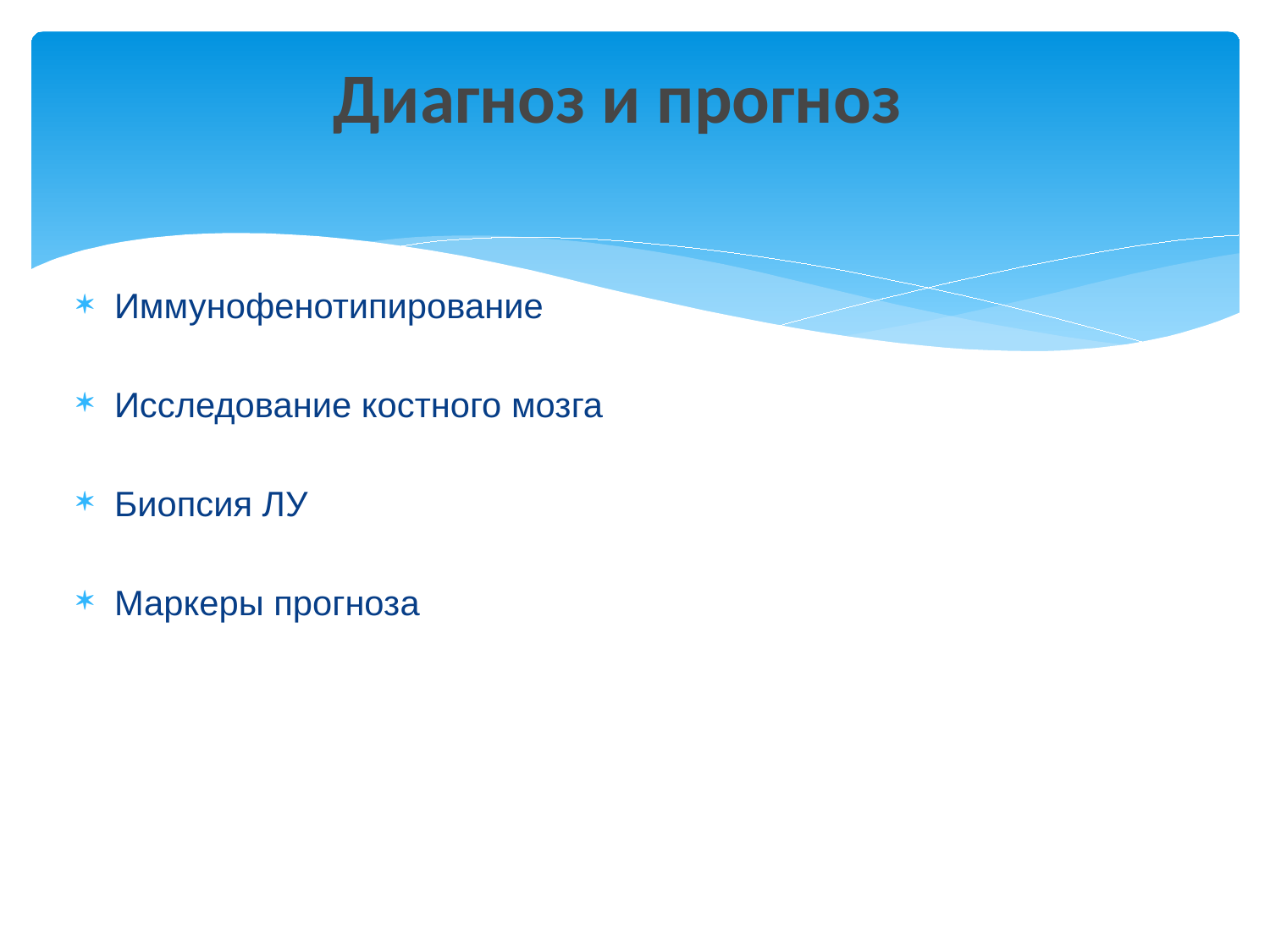

Диагноз и прогноз
Иммунофенотипирование

Исследование костного мозга

Биопсия ЛУ

Маркеры прогноза